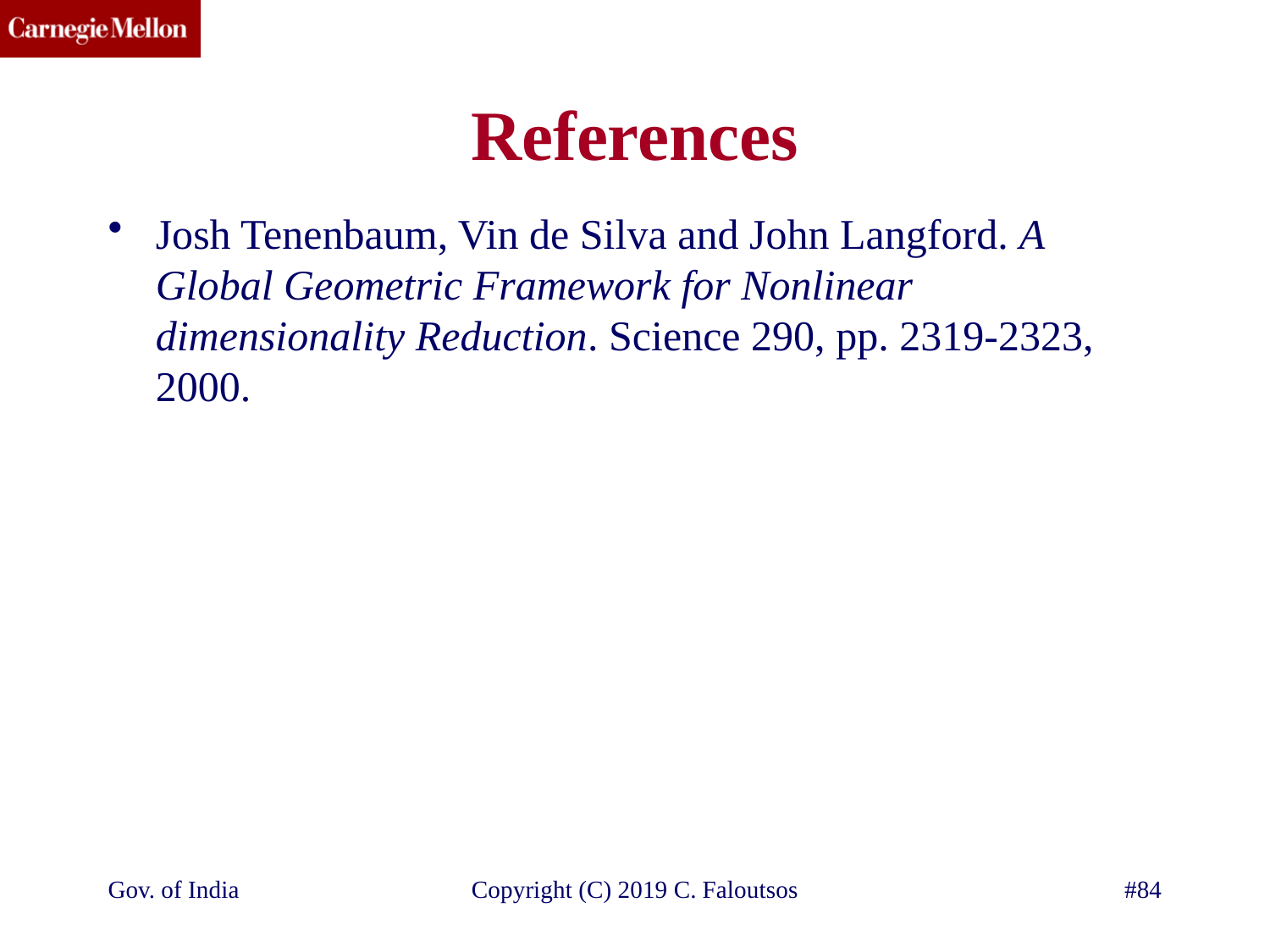

# References
Josh Tenenbaum, Vin de Silva and John Langford. A Global Geometric Framework for Nonlinear dimensionality Reduction. Science 290, pp. 2319-2323, 2000.

Gov. of India
Copyright (C) 2019 C. Faloutsos
#84